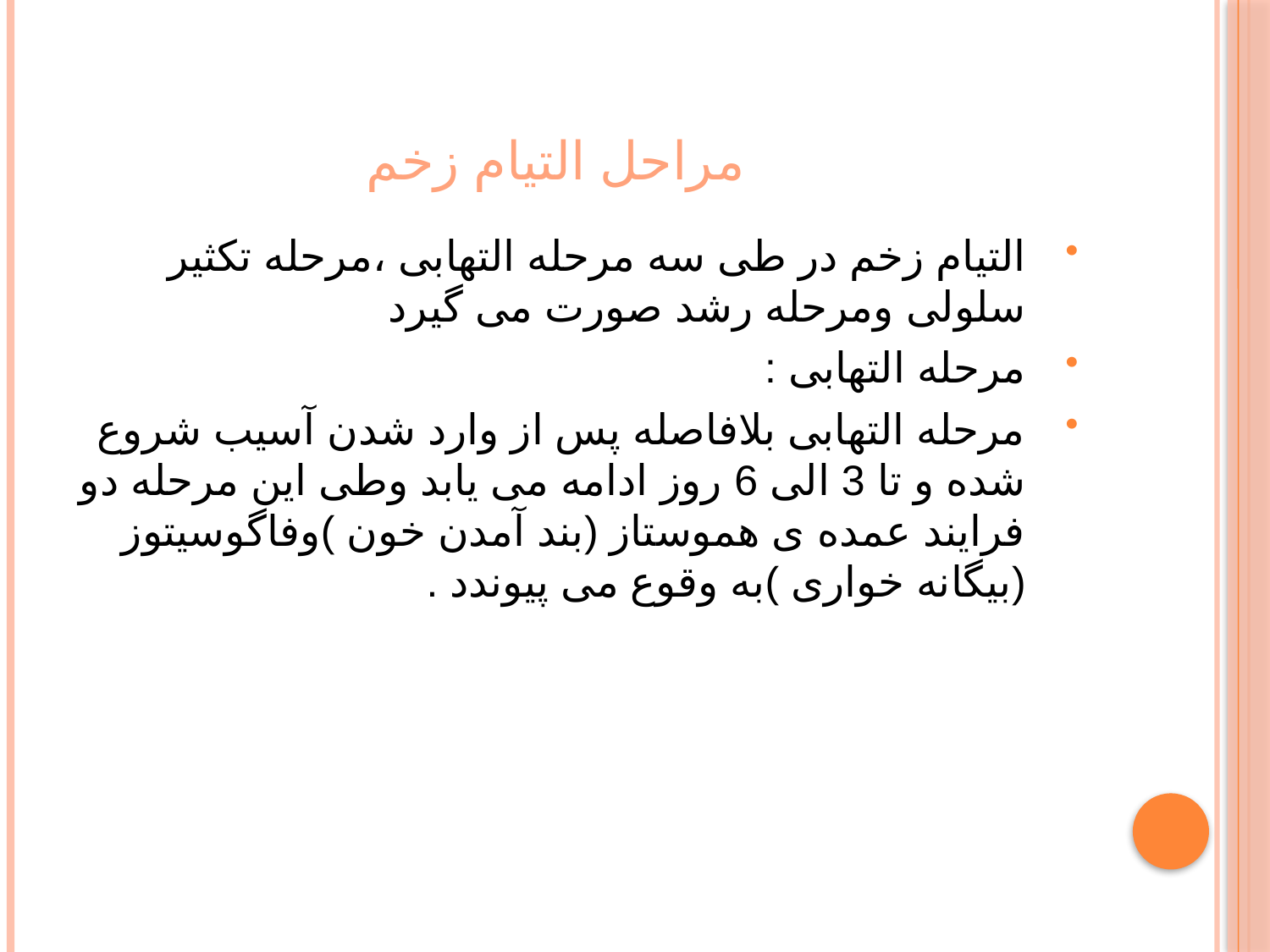

# مراحل التیام زخم
التیام زخم در طی سه مرحله التهابی ،مرحله تکثیر سلولی ومرحله رشد صورت می گیرد
مرحله التهابی :
مرحله التهابی بلافاصله پس از وارد شدن آسیب شروع شده و تا 3 الی 6 روز ادامه می یابد وطی این مرحله دو فرایند عمده ی هموستاز (بند آمدن خون )وفاگوسیتوز (بیگانه خواری )به وقوع می پیوندد .